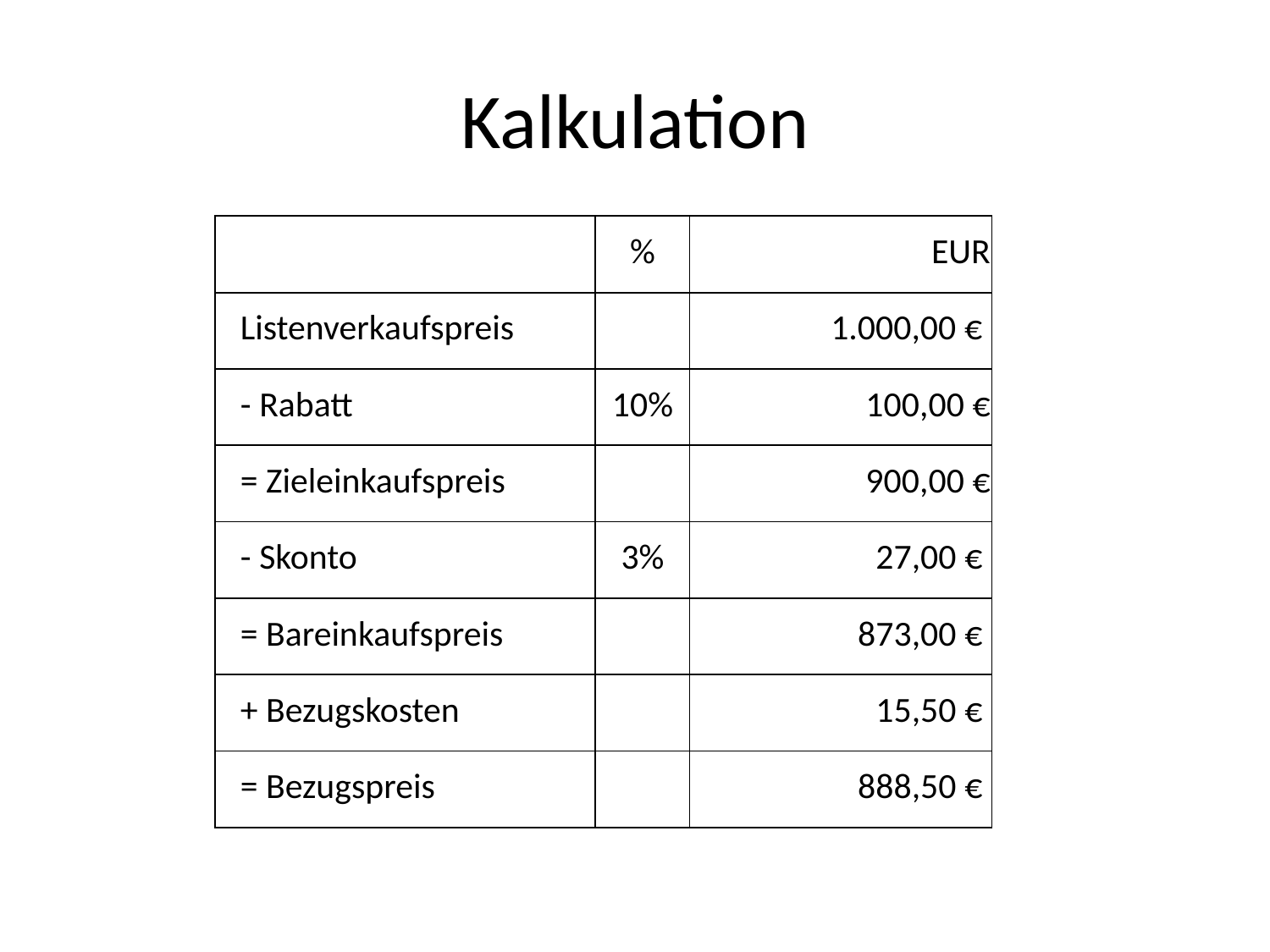

# Kalkulation
|  | % | EUR |
| --- | --- | --- |
| Listenverkaufspreis |  | 1.000,00 € |
| - Rabatt | 10% | 100,00 € |
| = Zieleinkaufspreis |  | 900,00 € |
| - Skonto | 3% | 27,00 € |
| = Bareinkaufspreis |  | 873,00 € |
| + Bezugskosten |  | 15,50 € |
| = Bezugspreis |  | 888,50 € |